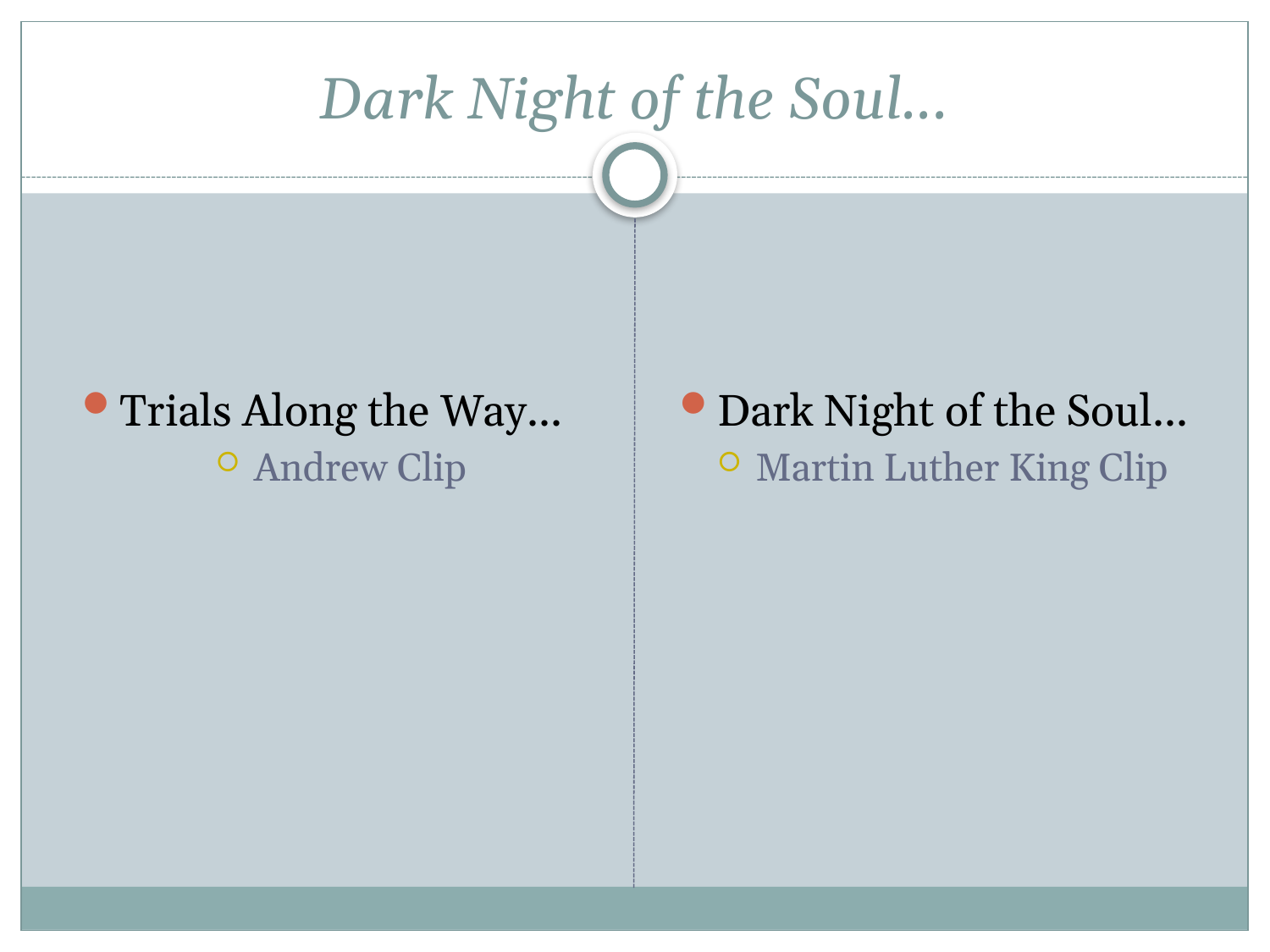

# Dark Night of the Soul...

Trials Along the Way...
Andrew Clip

Dark Night of the Soul...
Martin Luther King Clip